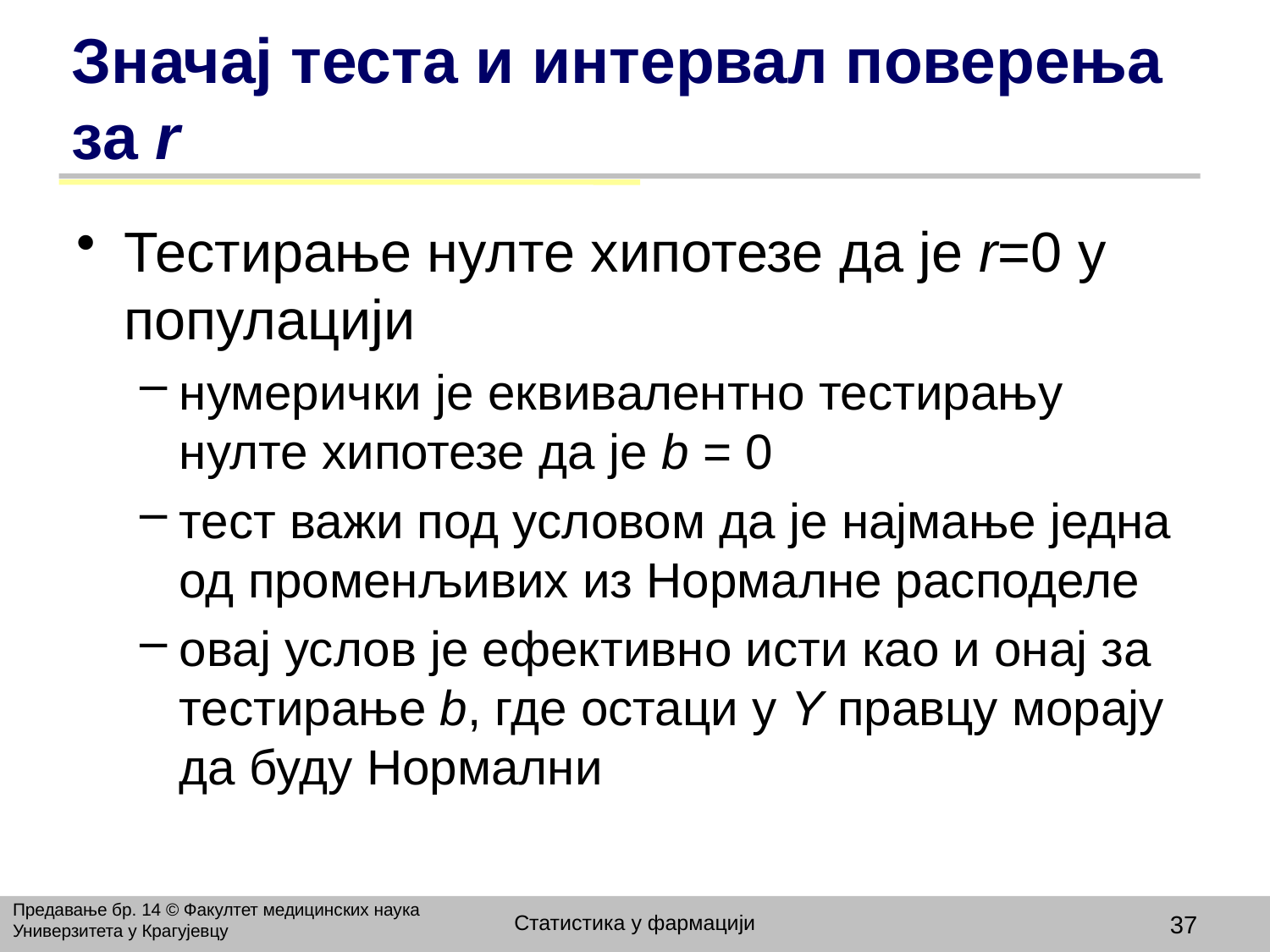

# Значај теста и интервал поверења за r
Тестирање нулте хипотезе да је r=0 у популацији
нумерички је еквивалентно тестирању нулте хипотезе да је b = 0
тест важи под условом да је најмање једна од променљивих из Нормалне расподеле
овај услов је ефективно исти као и онај за тестирање b, где остаци у Y правцу морају да буду Нормални
Предавање бр. 14 © Факултет медицинских наука Универзитета у Крагујевцу
Статистика у фармацији
37